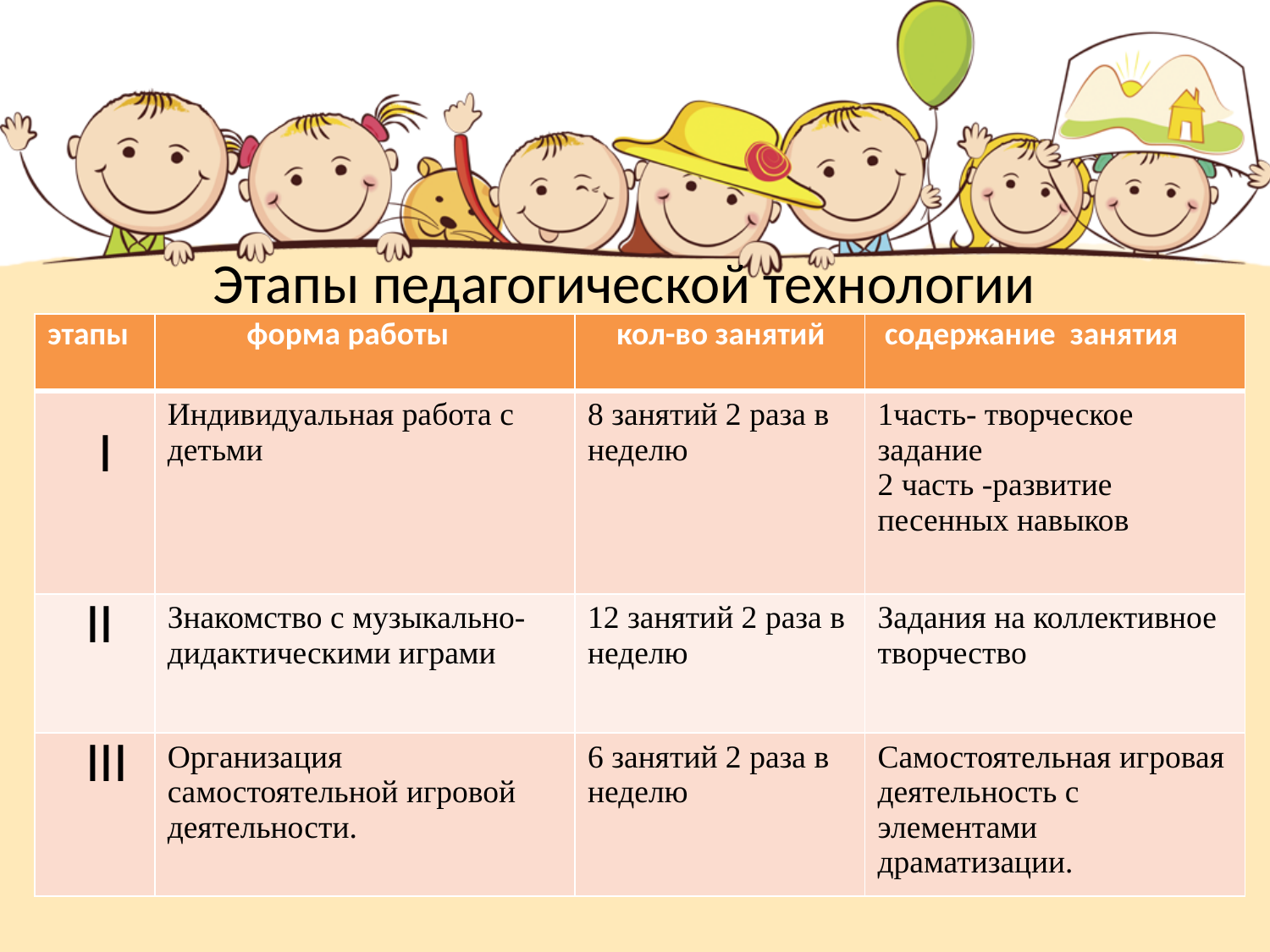

# Этапы педагогической технологии
| этапы | форма работы | кол-во занятий | содержание занятия |
| --- | --- | --- | --- |
| I | Индивидуальная работа с детьми | 8 занятий 2 раза в неделю | 1часть- творческое задание 2 часть -развитие песенных навыков |
| II | Знакомство с музыкально-дидактическими играми | 12 занятий 2 раза в неделю | Задания на коллективное творчество |
| III | Организация самостоятельной игровой деятельности. | 6 занятий 2 раза в неделю | Самостоятельная игровая деятельность с элементами драматизации. |